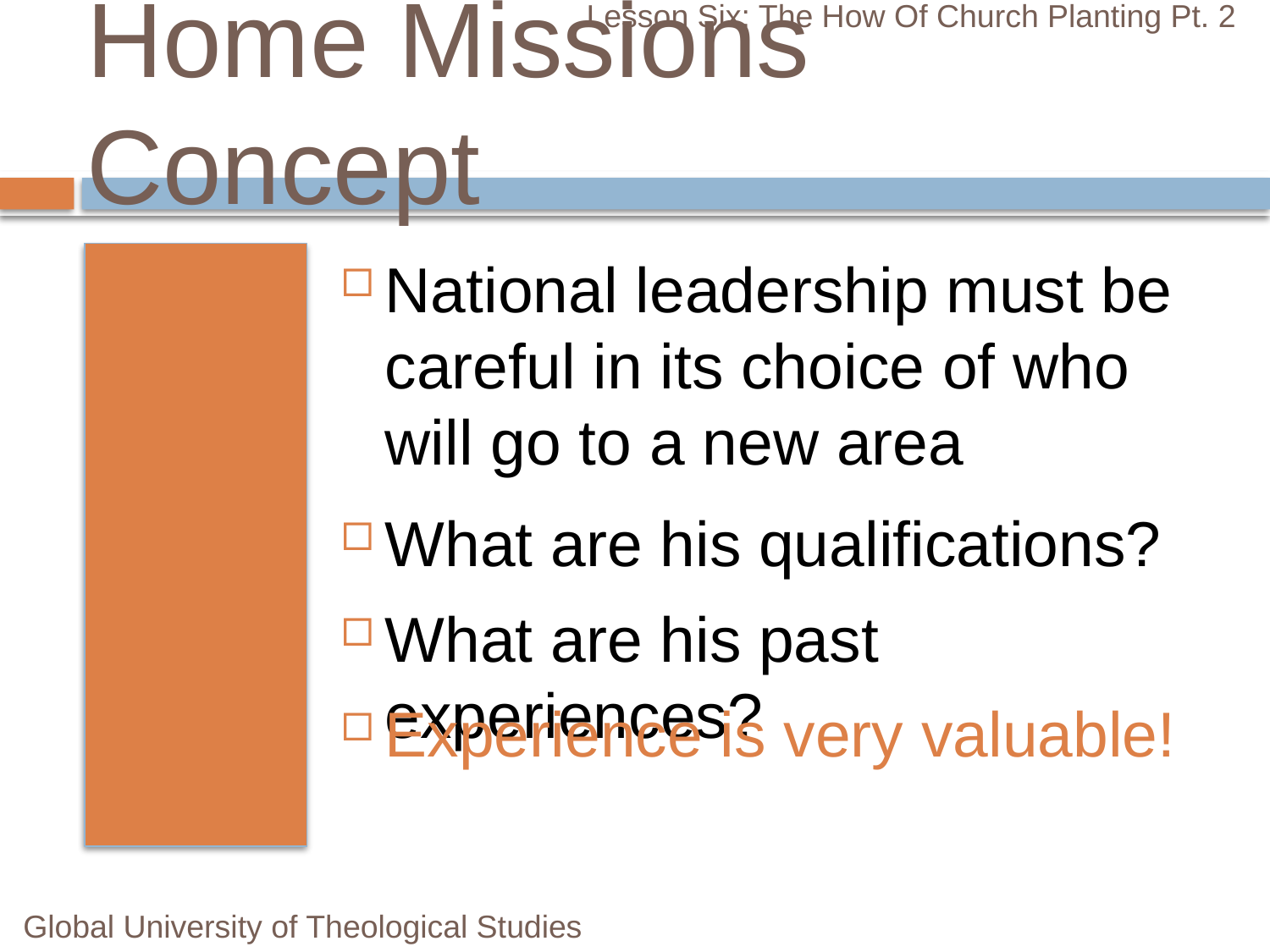

Lesson Six: The How Of Church Planting Pt. 2
# Home Missions Concept

National leadership must be careful in its choice of who will go to a new area
What are his qualifications?
What are his past experiences?
Experience is very valuable!
Global University of Theological Studies